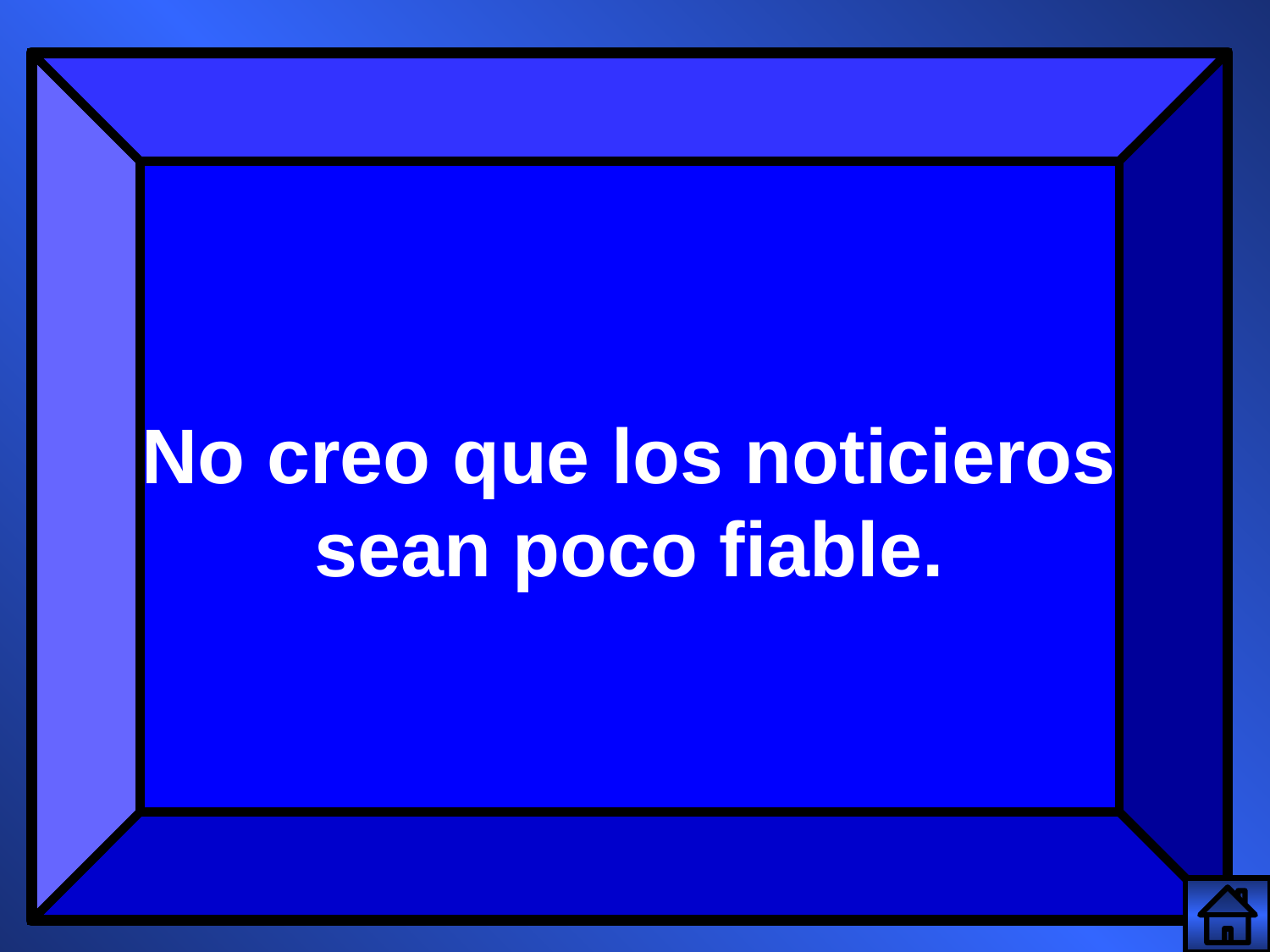

No creo que los noticieros
sean poco fiable.